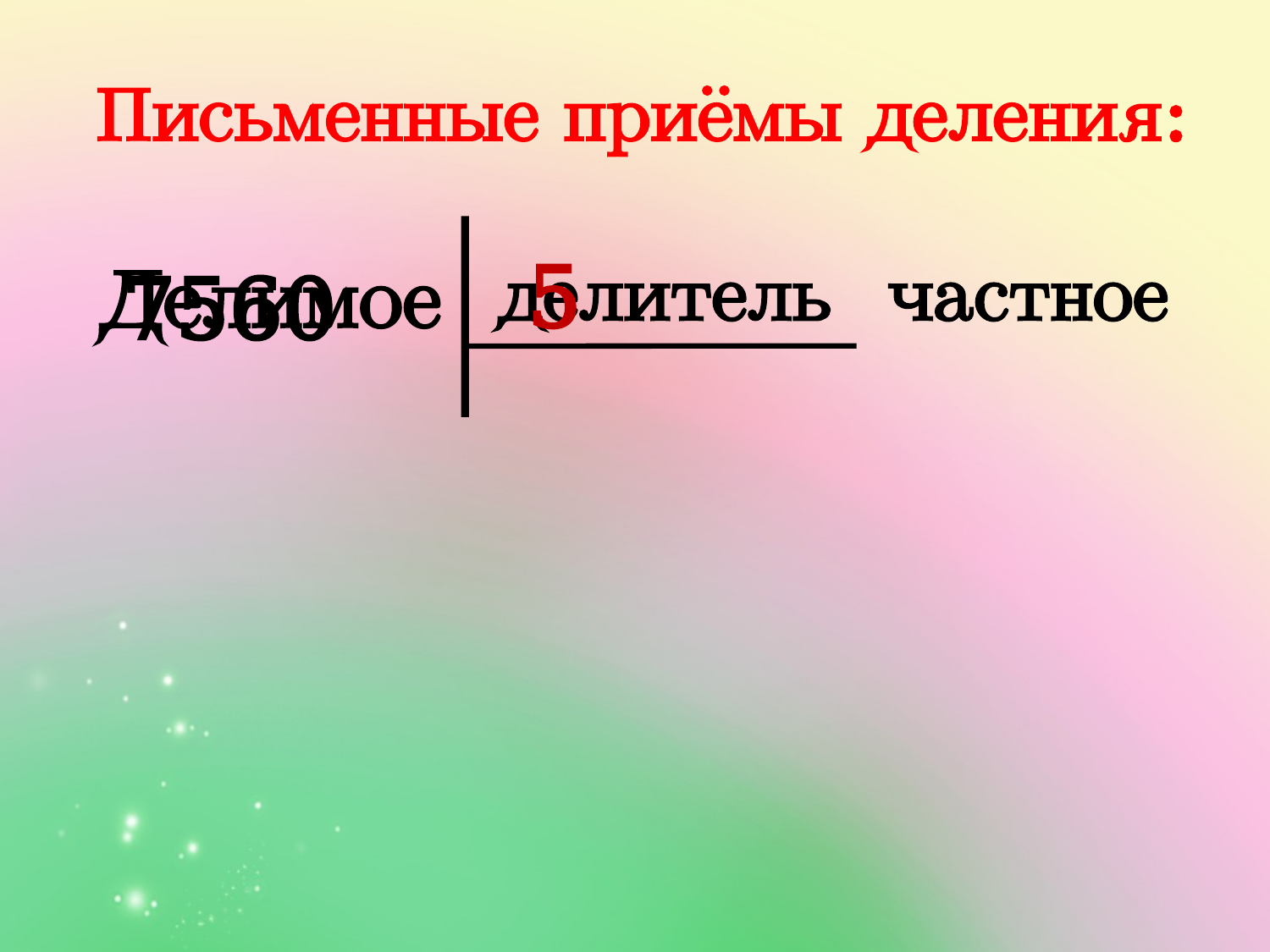

Письменные приёмы деления:

Делимое
делитель
5
частное
7560